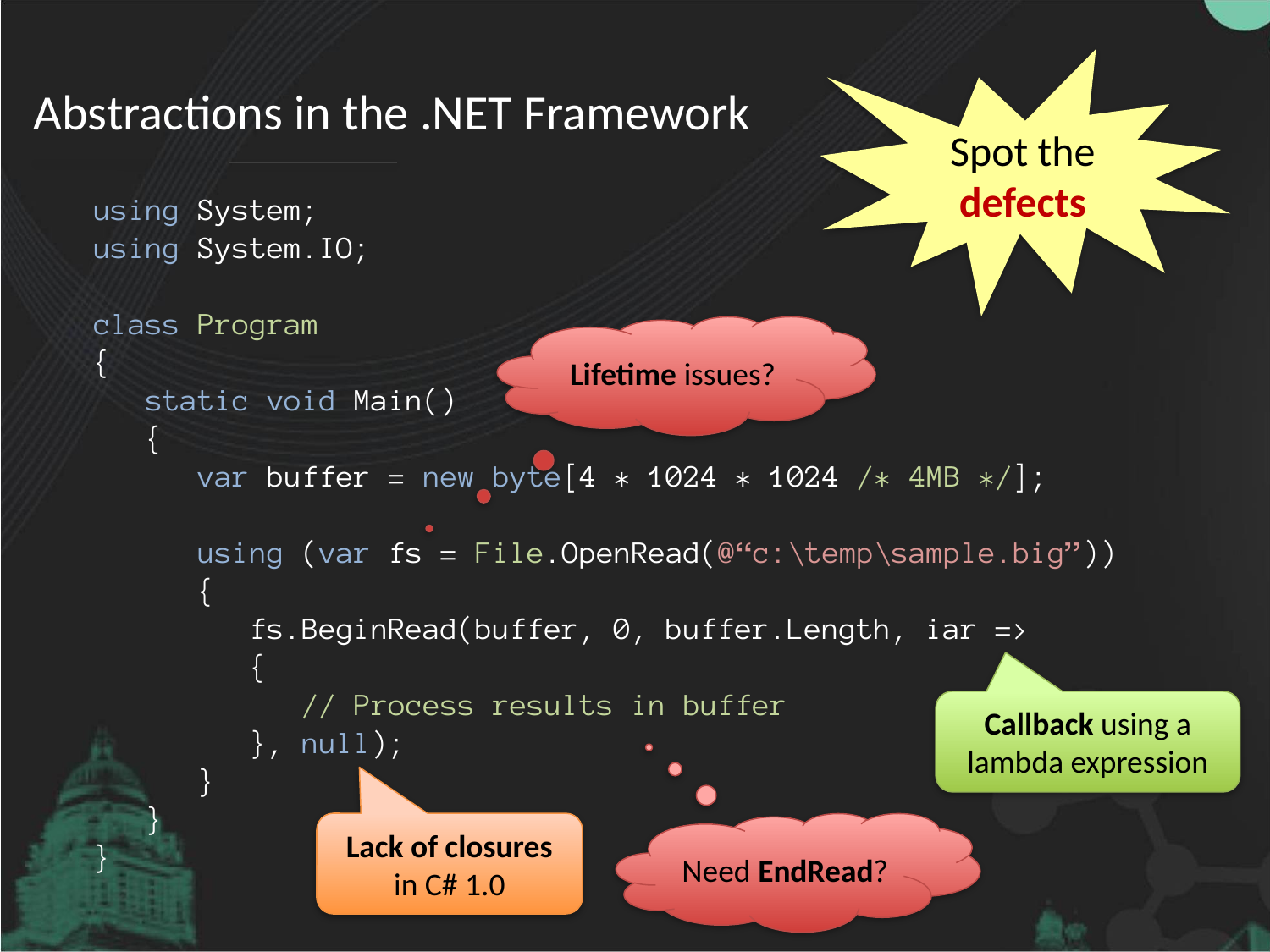

# Abstractions in the .NET Framework
Spot the defects
using System;
using System.IO;

class Program
{
   static void Main()
   {
      var buffer = new byte[4 * 1024 * 1024 /* 4MB */];

      using (var fs = File.OpenRead(@“c:\temp\sample.big”))
      {
         fs.BeginRead(buffer, 0, buffer.Length, iar =>
         {
            // Process results in buffer
         }, null);
      }
   }
}
Lifetime issues?
Callback using a lambda expression
Lack of closures in C# 1.0
Need EndRead?